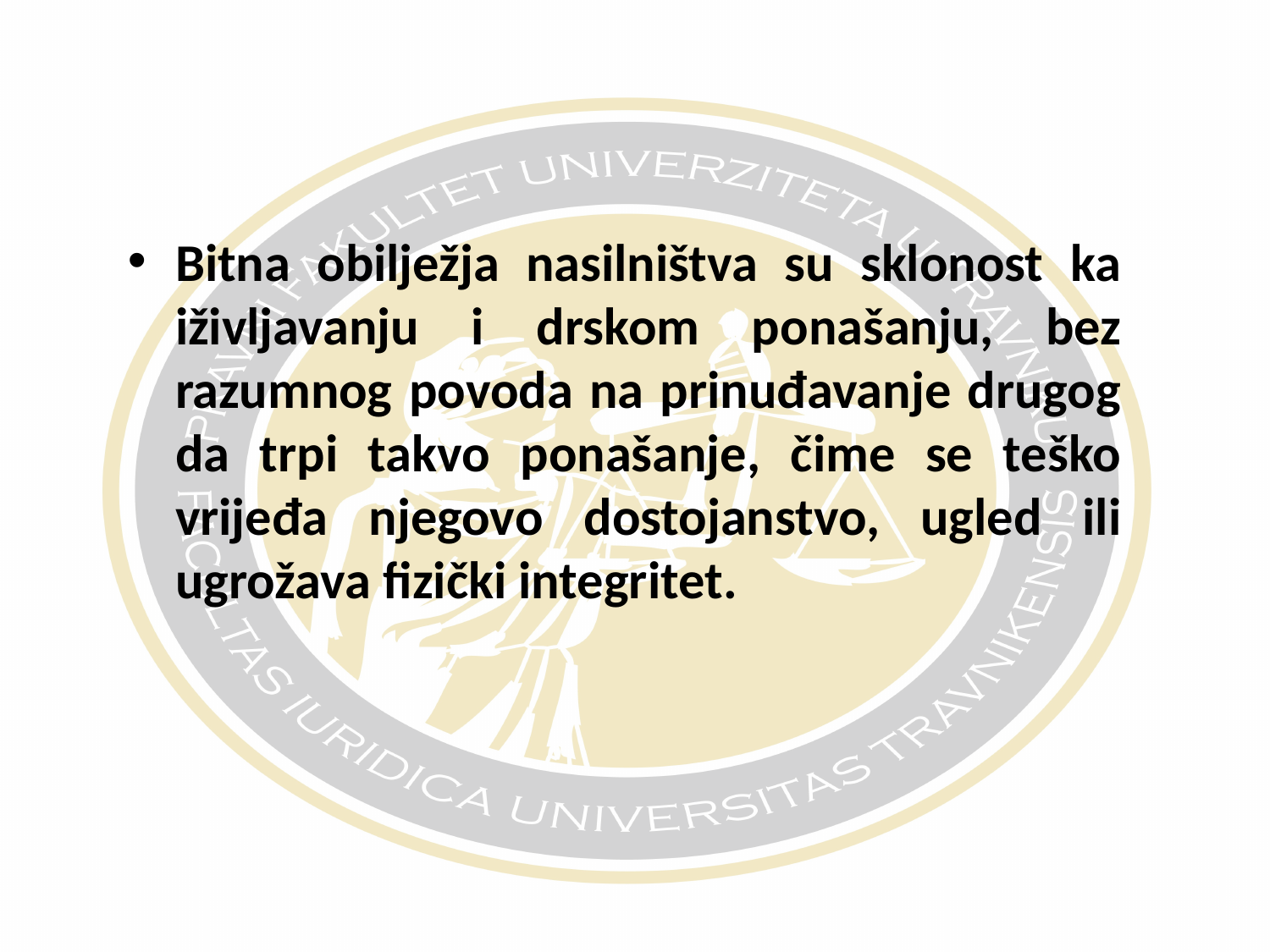

#
Bitna obilježja nasilništva su sklonost ka iživljavanju i drskom ponašanju, bez razumnog povoda na prinuđavanje drugog da trpi takvo ponašanje, čime se teško vrijeđa njegovo dostojanstvo, ugled ili ugrožava fizički integritet.